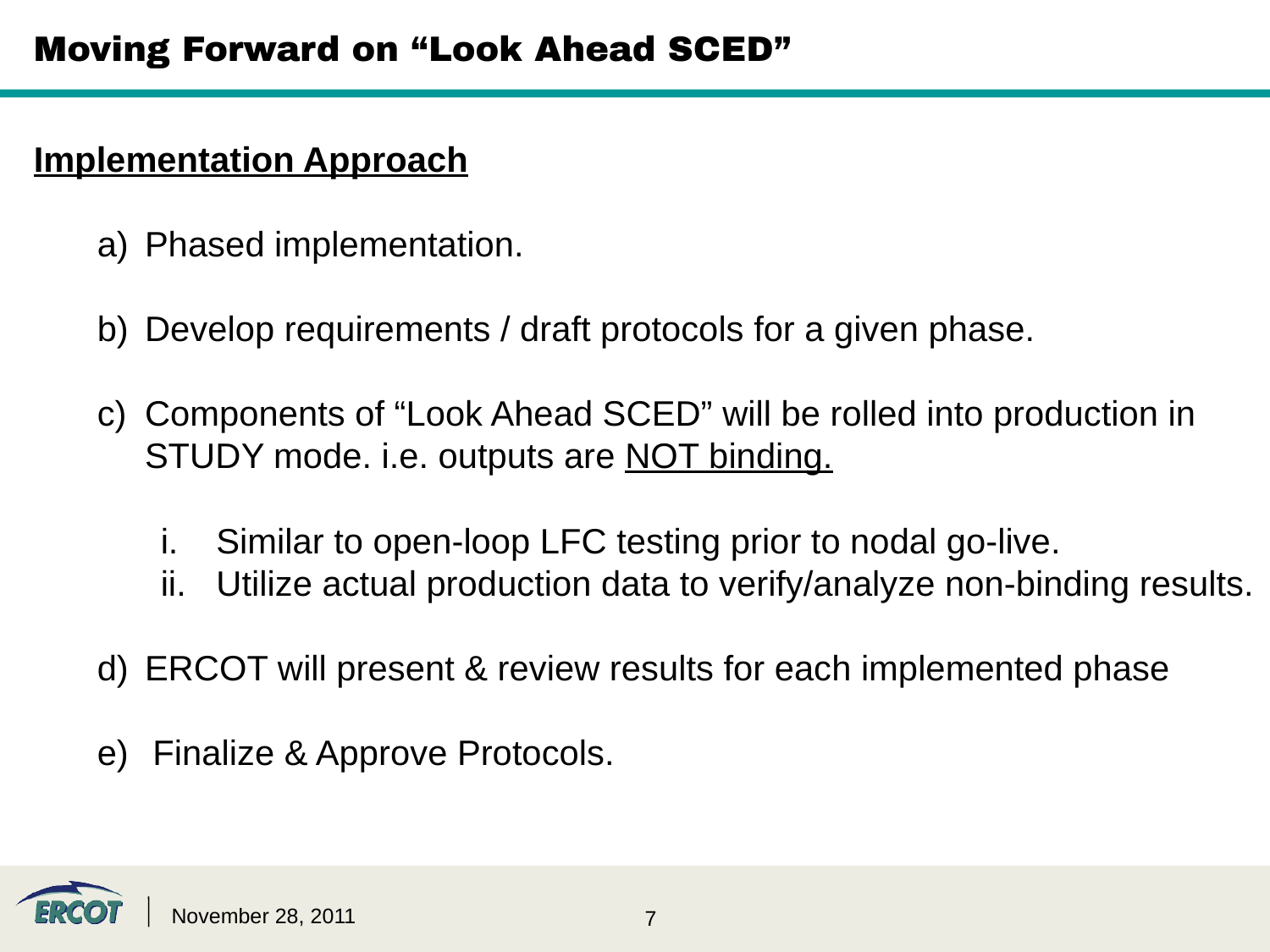

# Moving Forward on “Look Ahead SCED”

Implementation Approach

Phased implementation.

Develop requirements / draft protocols for a given phase.

Components of “Look Ahead SCED” will be rolled into production in STUDY mode. i.e. outputs are NOT binding.

Similar to open-loop LFC testing prior to nodal go-live.
Utilize actual production data to verify/analyze non-binding results.

ERCOT will present & review results for each implemented phase

Finalize & Approve Protocols.

November 28, 2011